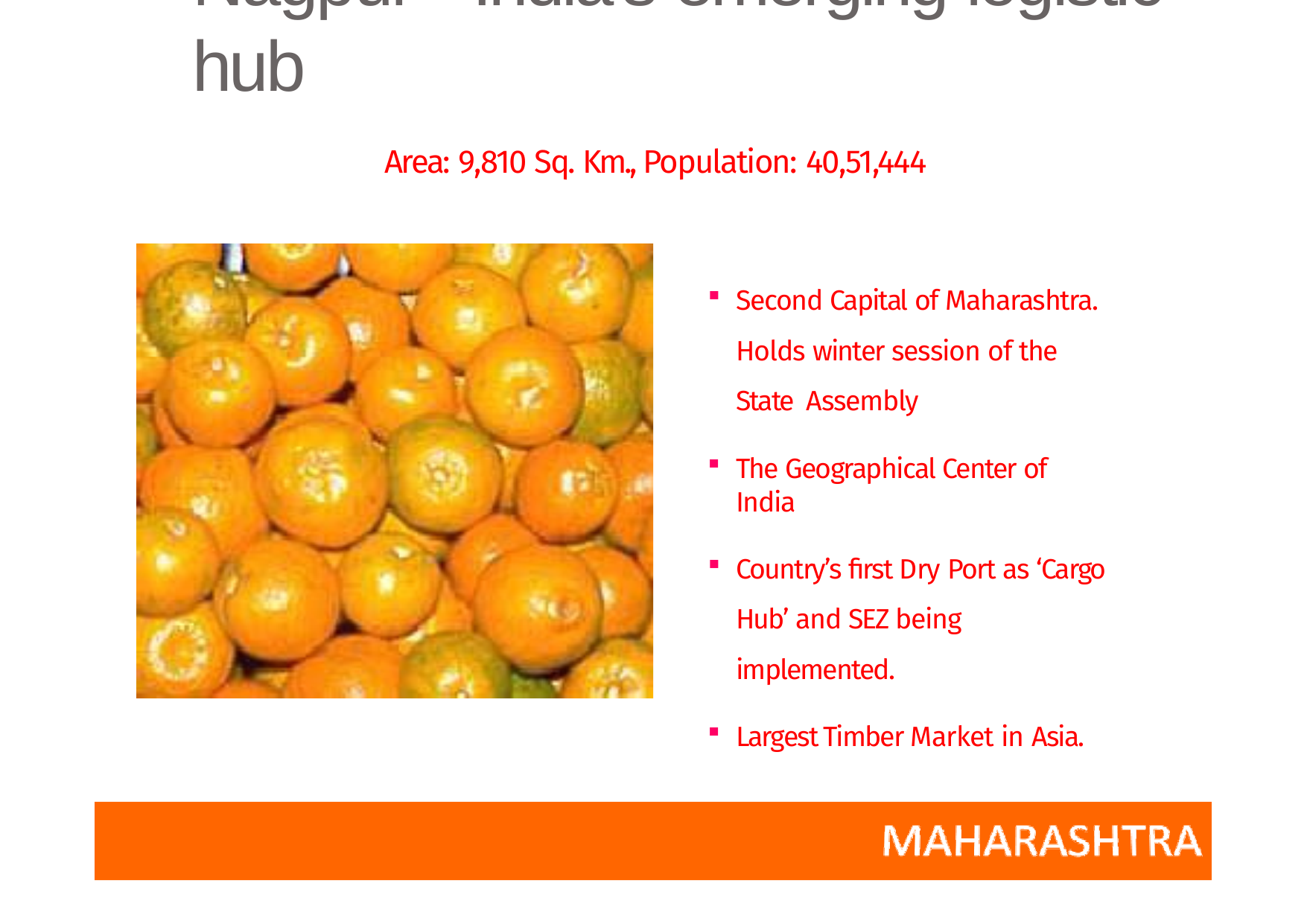

# Nagpur ‐ India’s emerging logistic hub
Area: 9,810 Sq. Km., Population: 40,51,444

Second Capital of Maharashtra.  Holds winter session of the State  Assembly

The Geographical Center of India
Country’s first Dry Port as ‘Cargo  Hub’ and SEZ being implemented.

Largest Timber Market in Asia.

City of Orange

Dainik Bhaskar Group